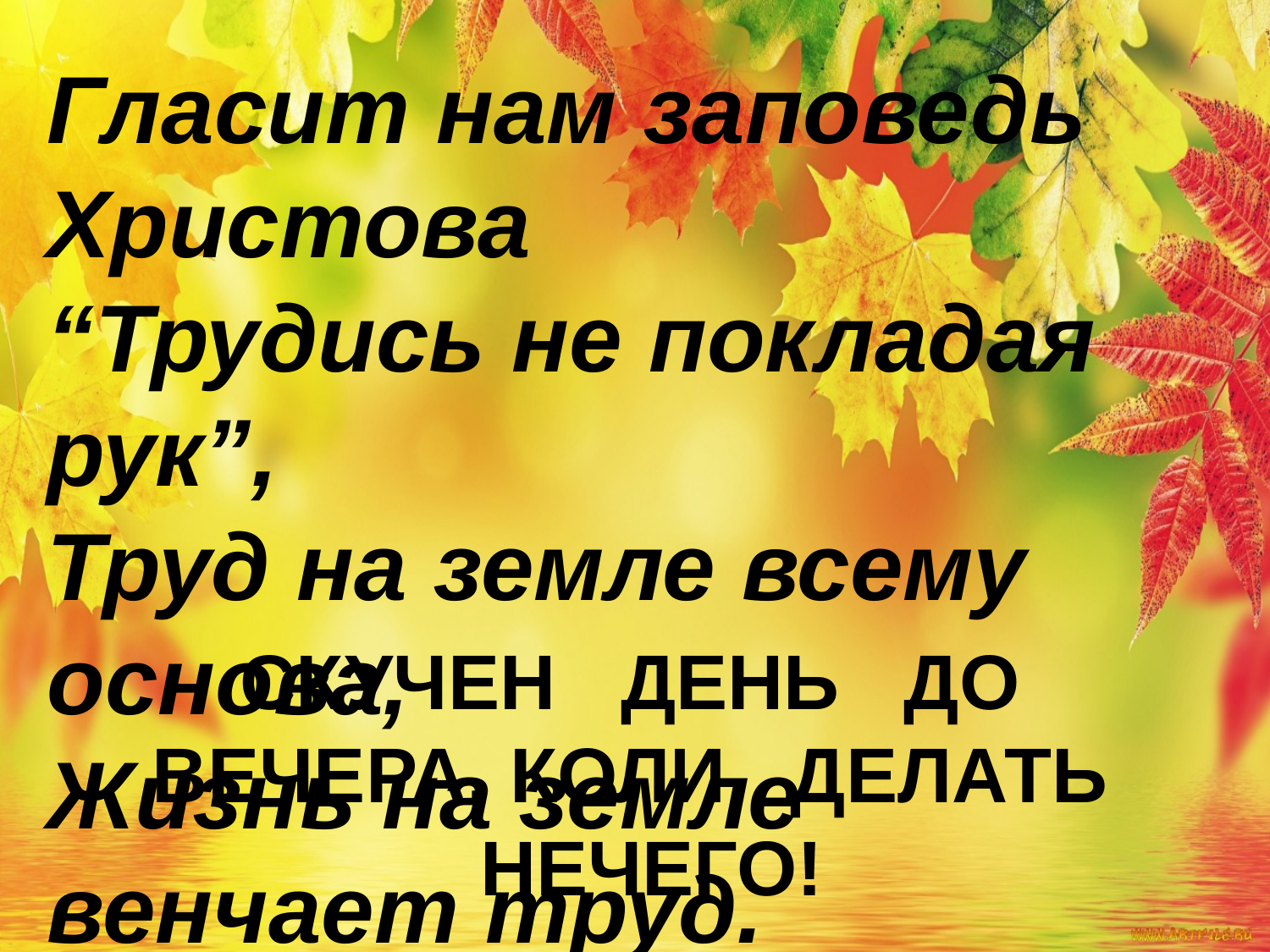

Гласит нам заповедь Христова
“Трудись не покладая рук”,
Труд на земле всему основа,
Жизнь на земле венчает труд.
СКУЧЕН   ДЕНЬ   ДО   ВЕЧЕРА, КОЛИ   ДЕЛАТЬ   НЕЧЕГО!